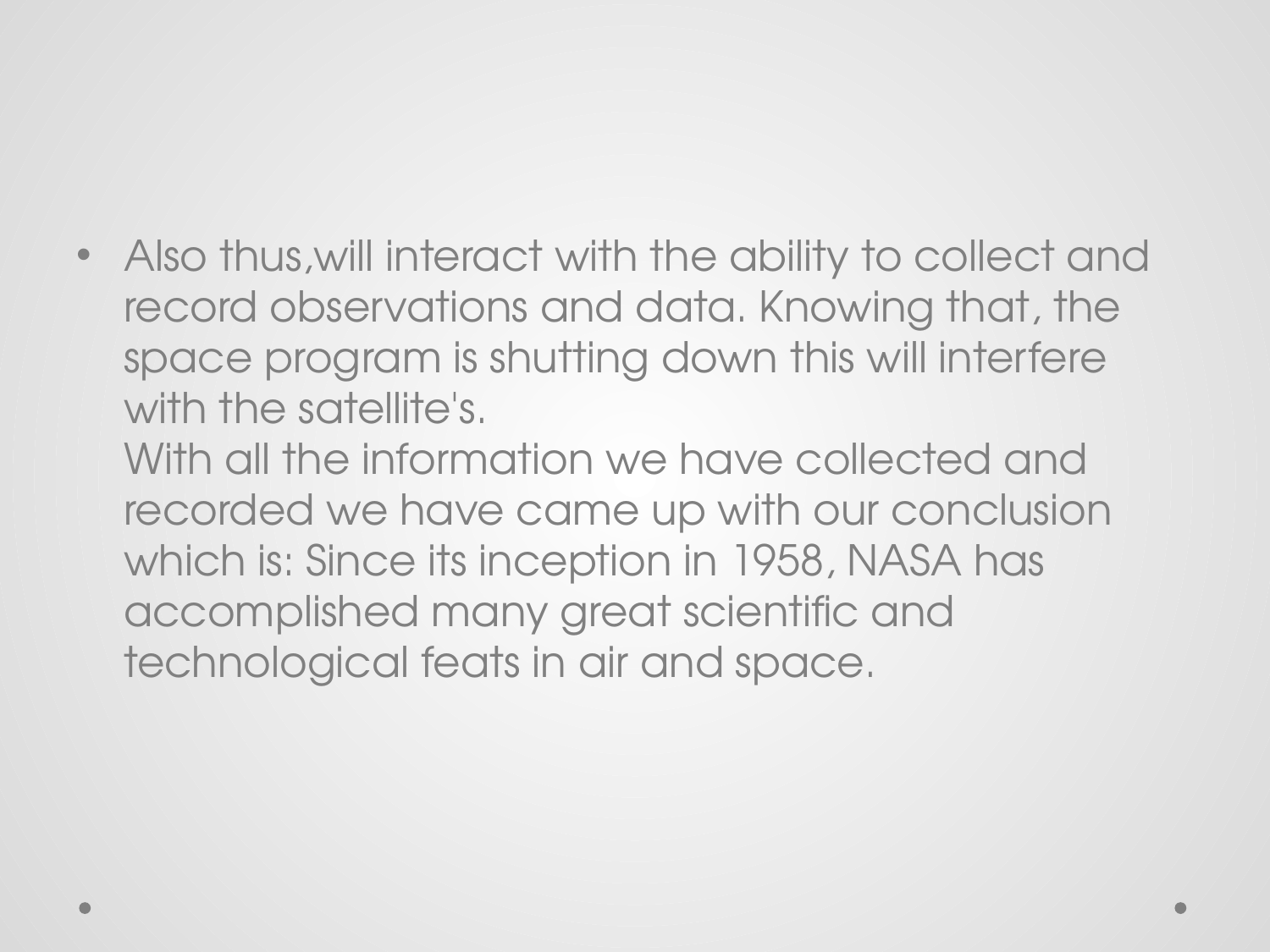

#
Also thus,will interact with the ability to collect and record observations and data. Knowing that, the space program is shutting down this will interfere with the satellite's.
With all the information we have collected and recorded we have came up with our conclusion which is: Since its inception in 1958, NASA has accomplished many great scientific and technological feats in air and space.